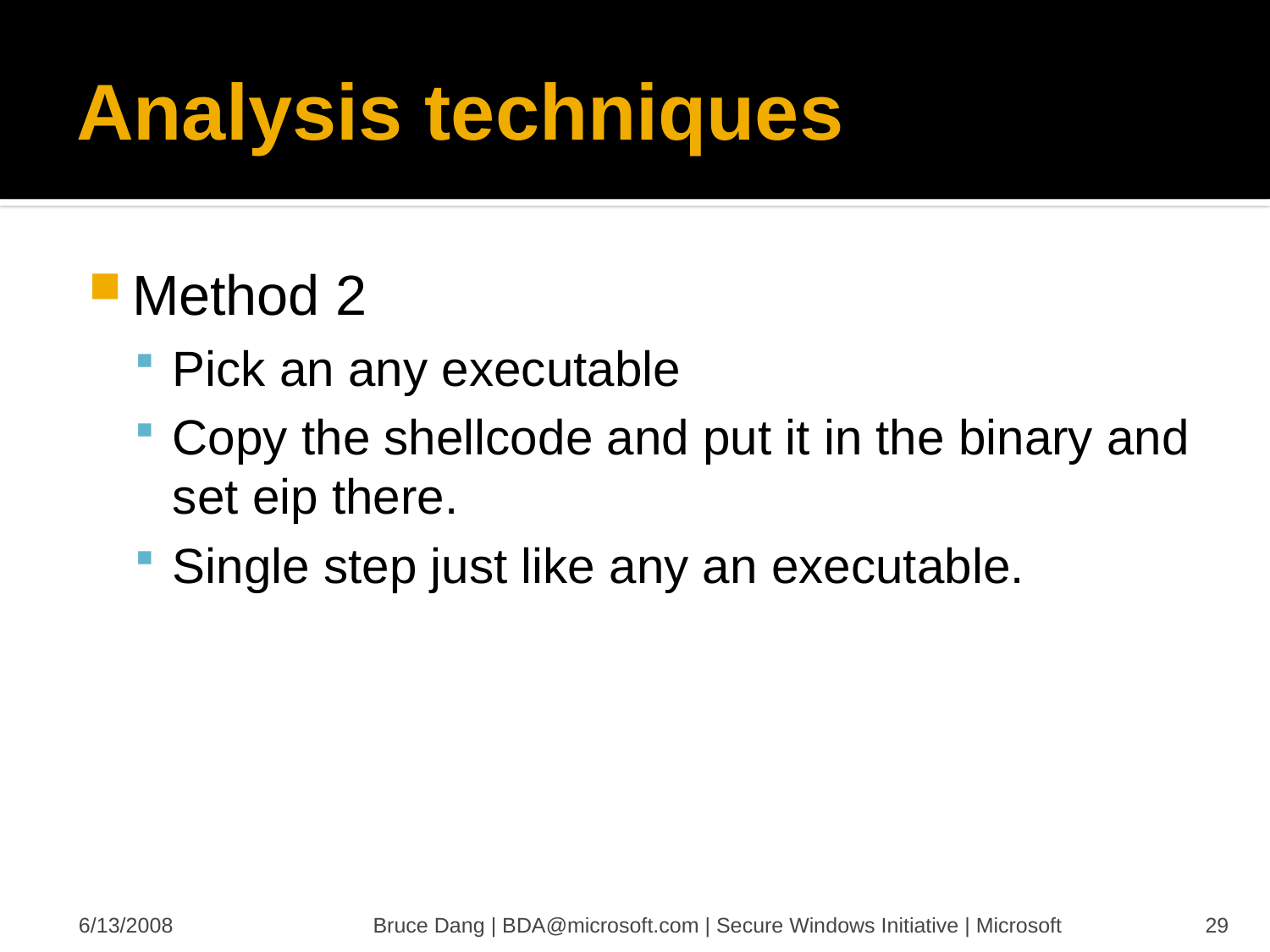

# Analysis techniques
Method 2
Pick an any executable
Copy the shellcode and put it in the binary and set eip there.
Single step just like any an executable.
6/13/2008
Bruce Dang | BDA@microsoft.com | Secure Windows Initiative | Microsoft
29